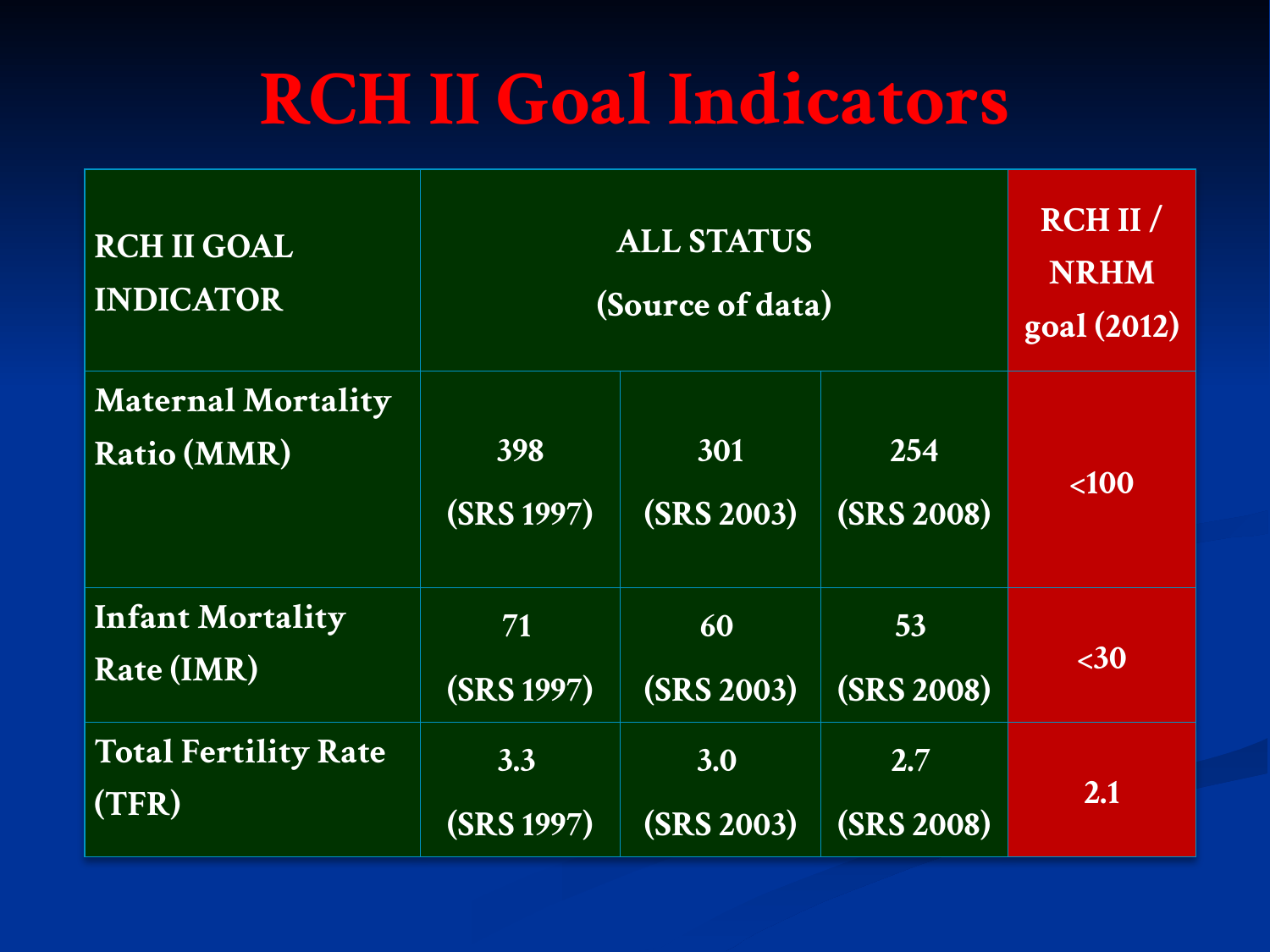

# RCH II Goal Indicators
| RCH II GOAL INDICATOR | ALL STATUS (Source of data) |  |  | RCH II / NRHM goal (2012) |
| --- | --- | --- | --- | --- |
| Maternal Mortality Ratio (MMR) | 398 (SRS 1997) | 301 (SRS 2003) | 254 (SRS 2008) | <100 |
| Infant Mortality Rate (IMR) | 71 (SRS 1997) | 60 (SRS 2003) | 53 (SRS 2008) | <30 |
| Total Fertility Rate (TFR) | 3.3 (SRS 1997) | 3.0 (SRS 2003) | 2.7 (SRS 2008) | 2.1 |